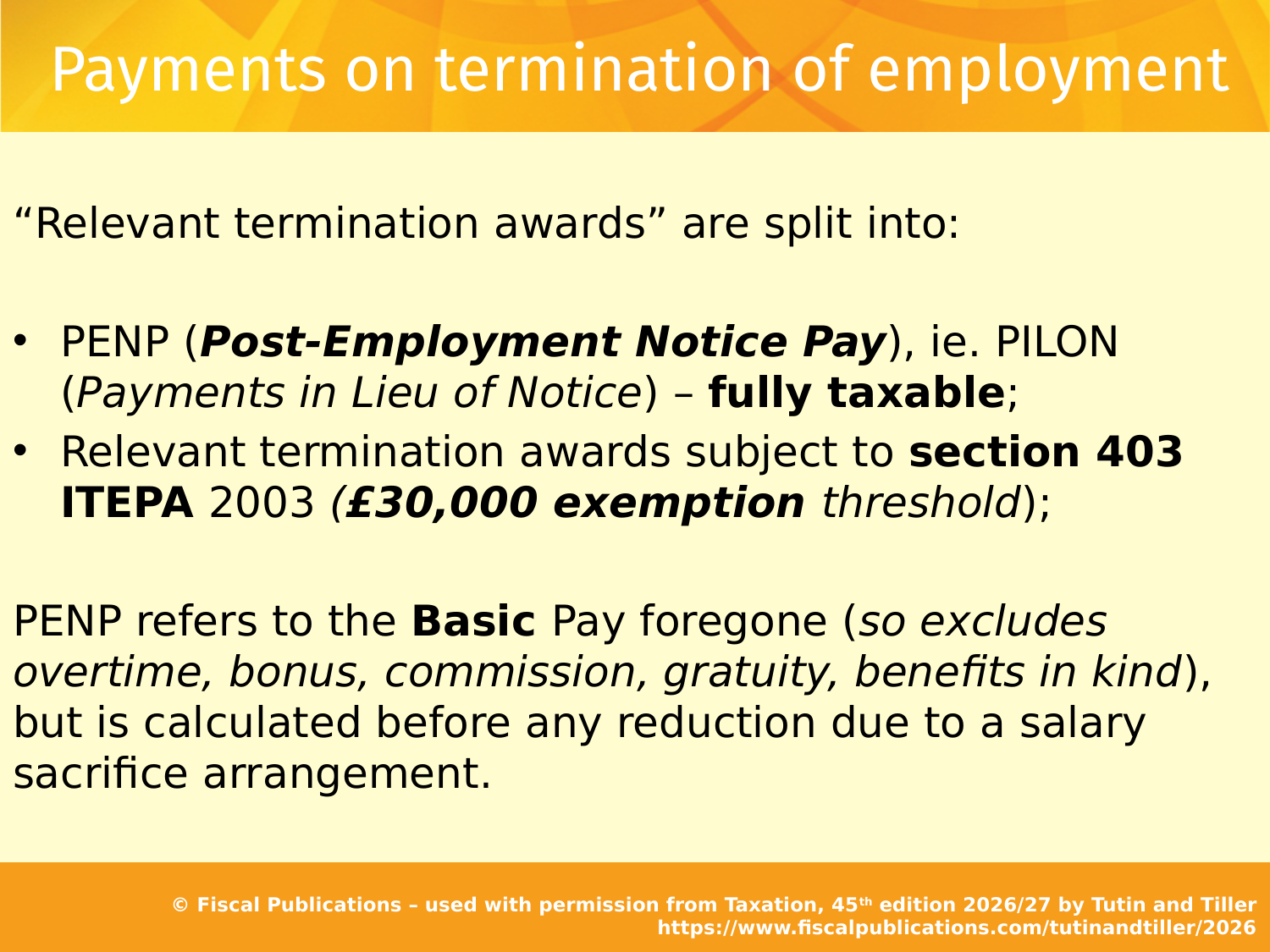

# Payments on termination of employment

“Relevant termination awards” are split into:

PENP (Post-Employment Notice Pay), ie. PILON (Payments in Lieu of Notice) – fully taxable;
Relevant termination awards subject to section 403 ITEPA 2003 (£30,000 exemption threshold);

PENP refers to the Basic Pay foregone (so excludes overtime, bonus, commission, gratuity, benefits in kind), but is calculated before any reduction due to a salary sacrifice arrangement.